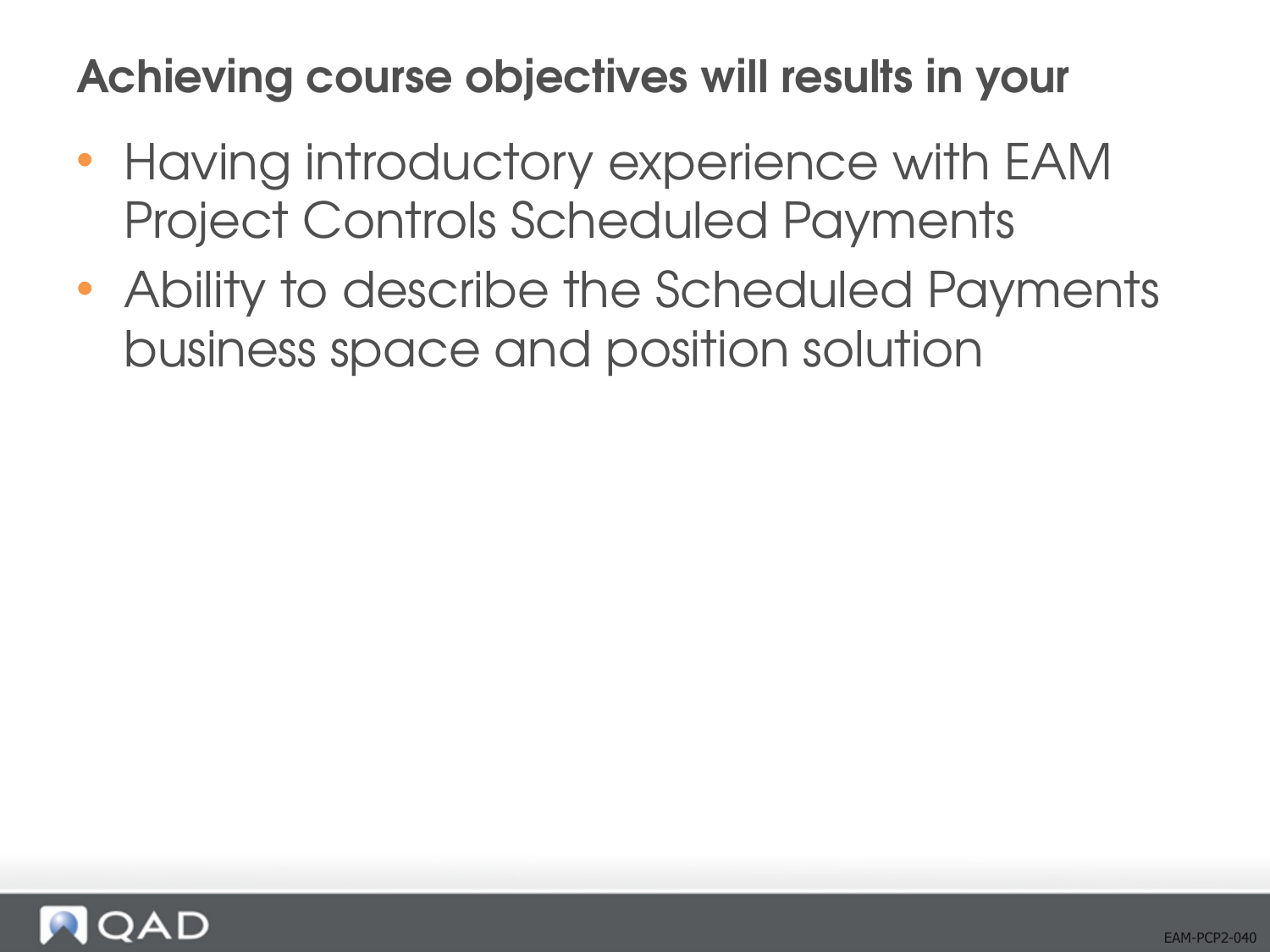

# Achieving course objectives will results in your
Having introductory experience with EAM Project Controls Scheduled Payments
Ability to describe the Scheduled Payments business space and position solution
EAM-PCP2-040